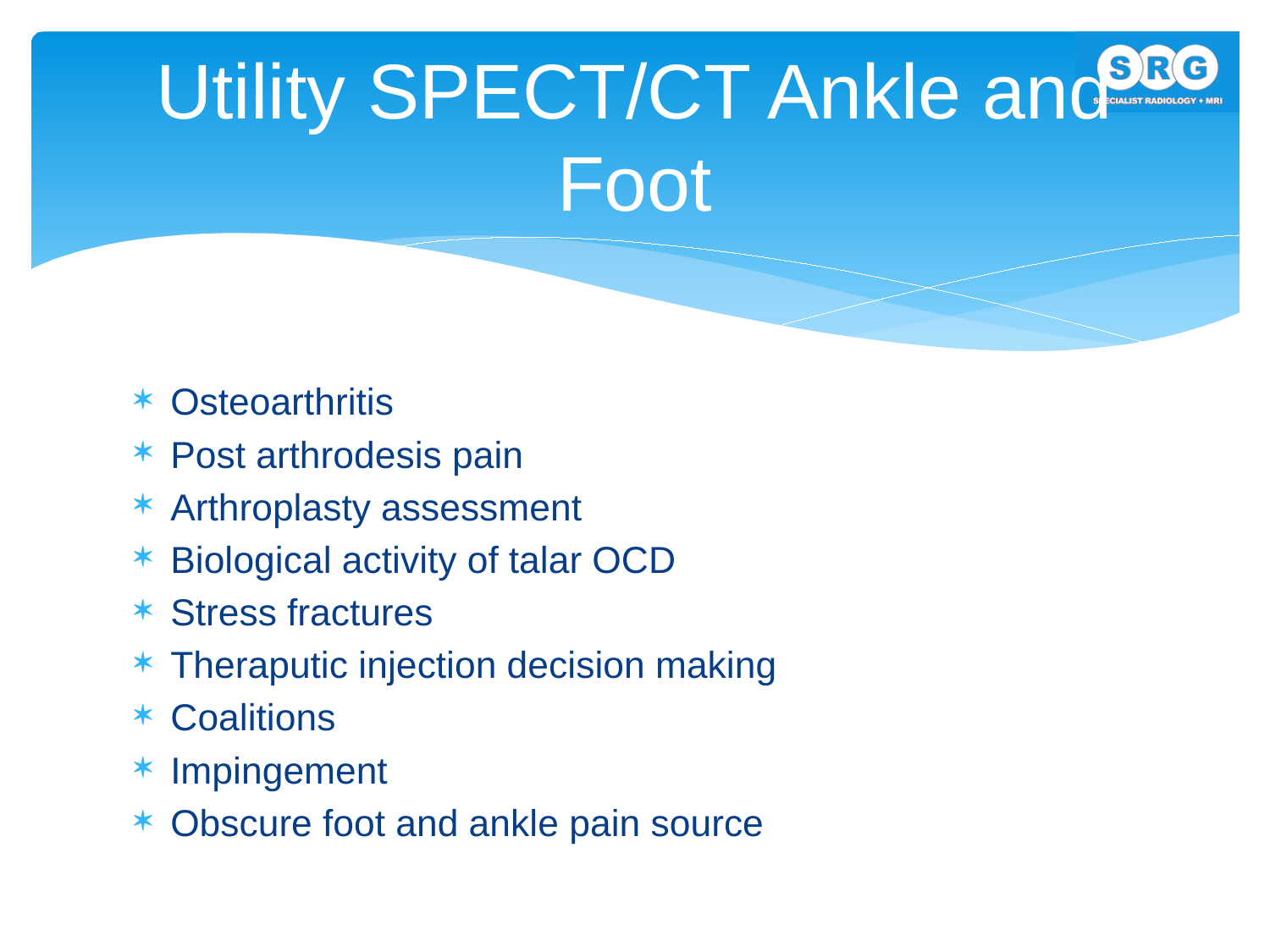

# Utility SPECT/CT Ankle and Foot
Osteoarthritis
Post arthrodesis pain
Arthroplasty assessment
Biological activity of talar OCD
Stress fractures
Theraputic injection decision making
Coalitions
Impingement
Obscure foot and ankle pain source